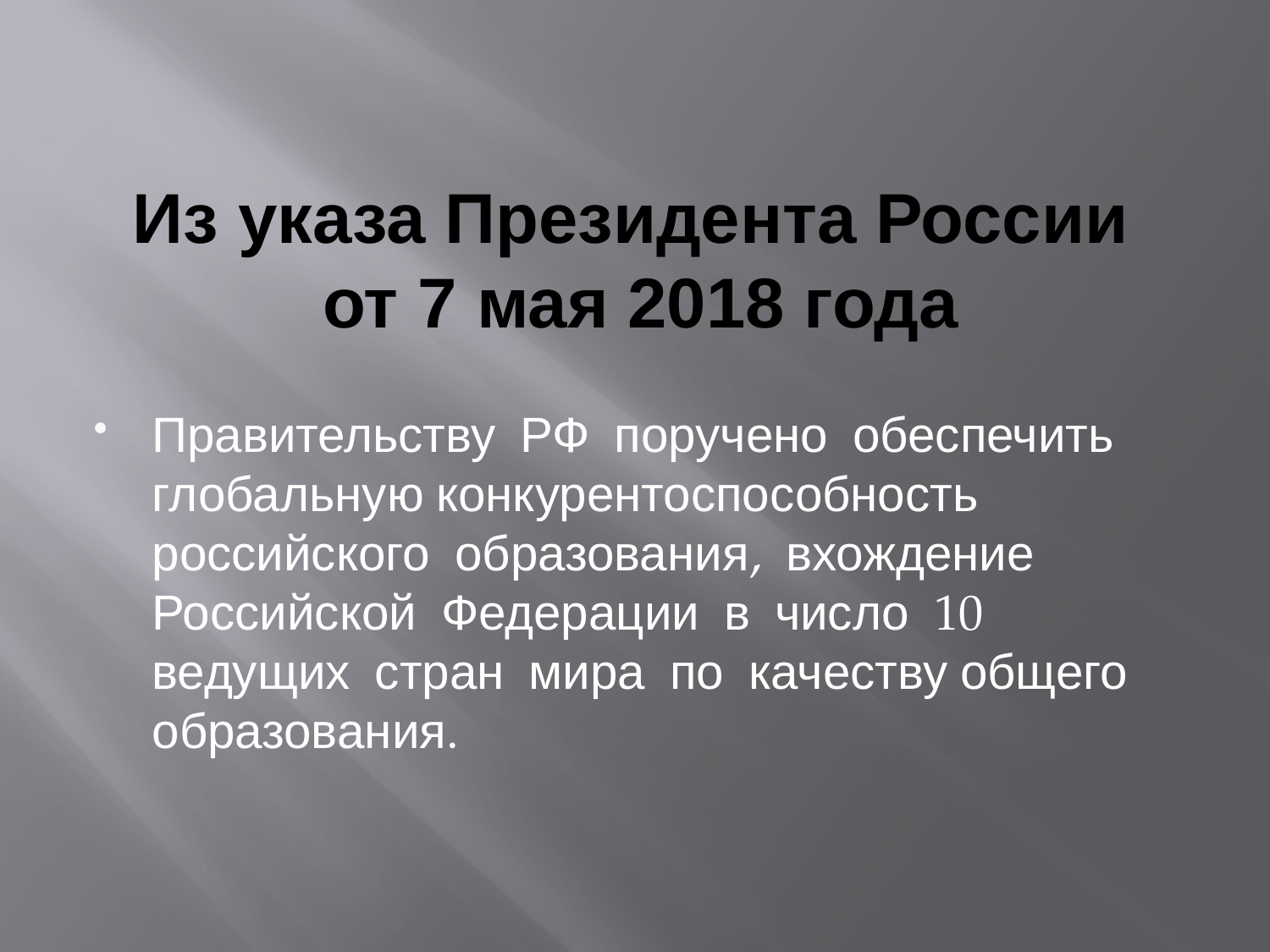

# Из указа Президента России от 7 мая 2018 года
Правительству  РФ  поручено  обеспечить  глобальную конкурентоспособность  российского  образования,  вхождение Российской  Федерации  в  число  10  ведущих  стран  мира  по  качеству общего образования.